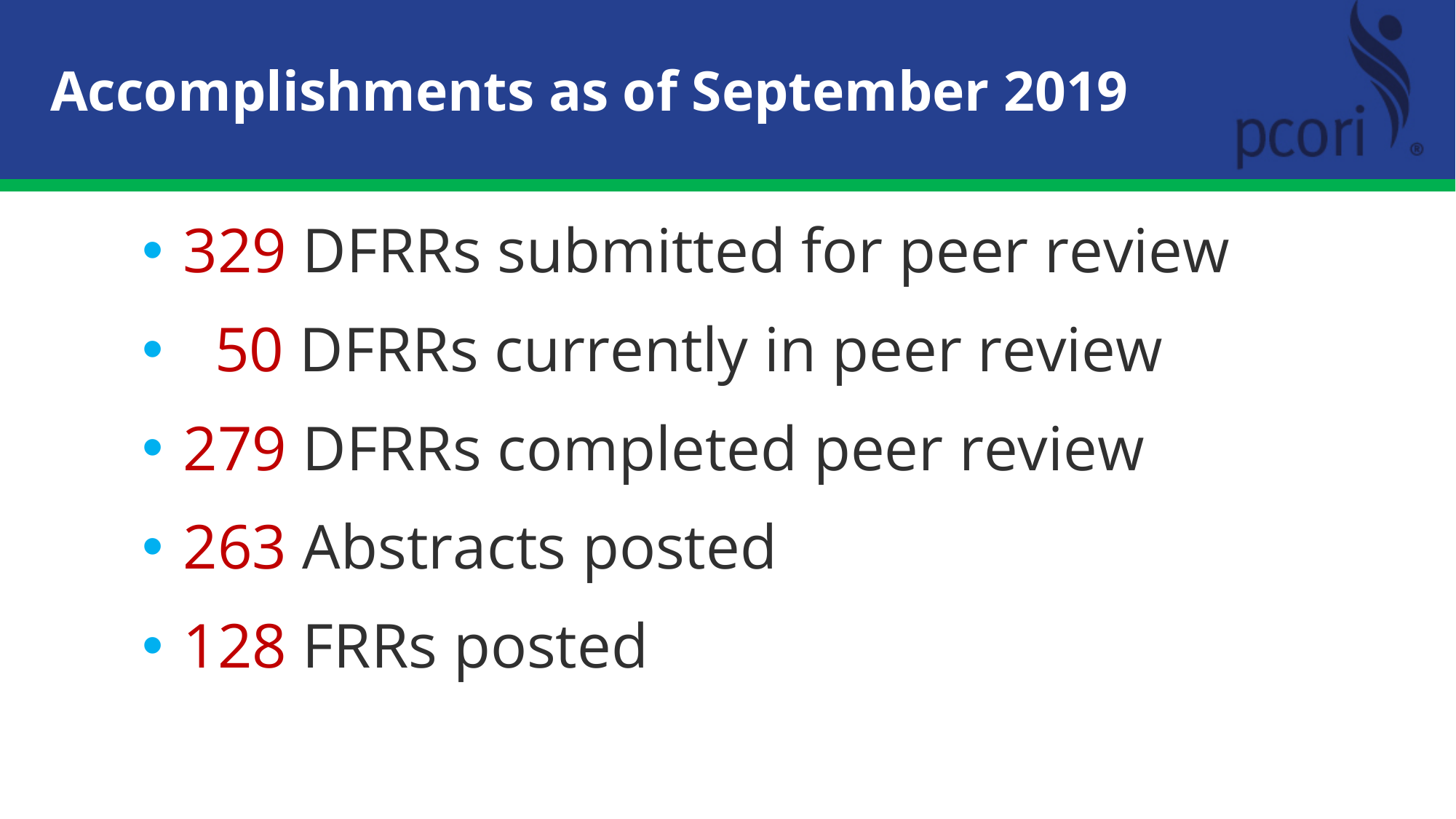

Accomplishments as of September 2019

329 DFRRs submitted for peer review
  50 DFRRs currently in peer review
279 DFRRs completed peer review
263 Abstracts posted
128 FRRs posted